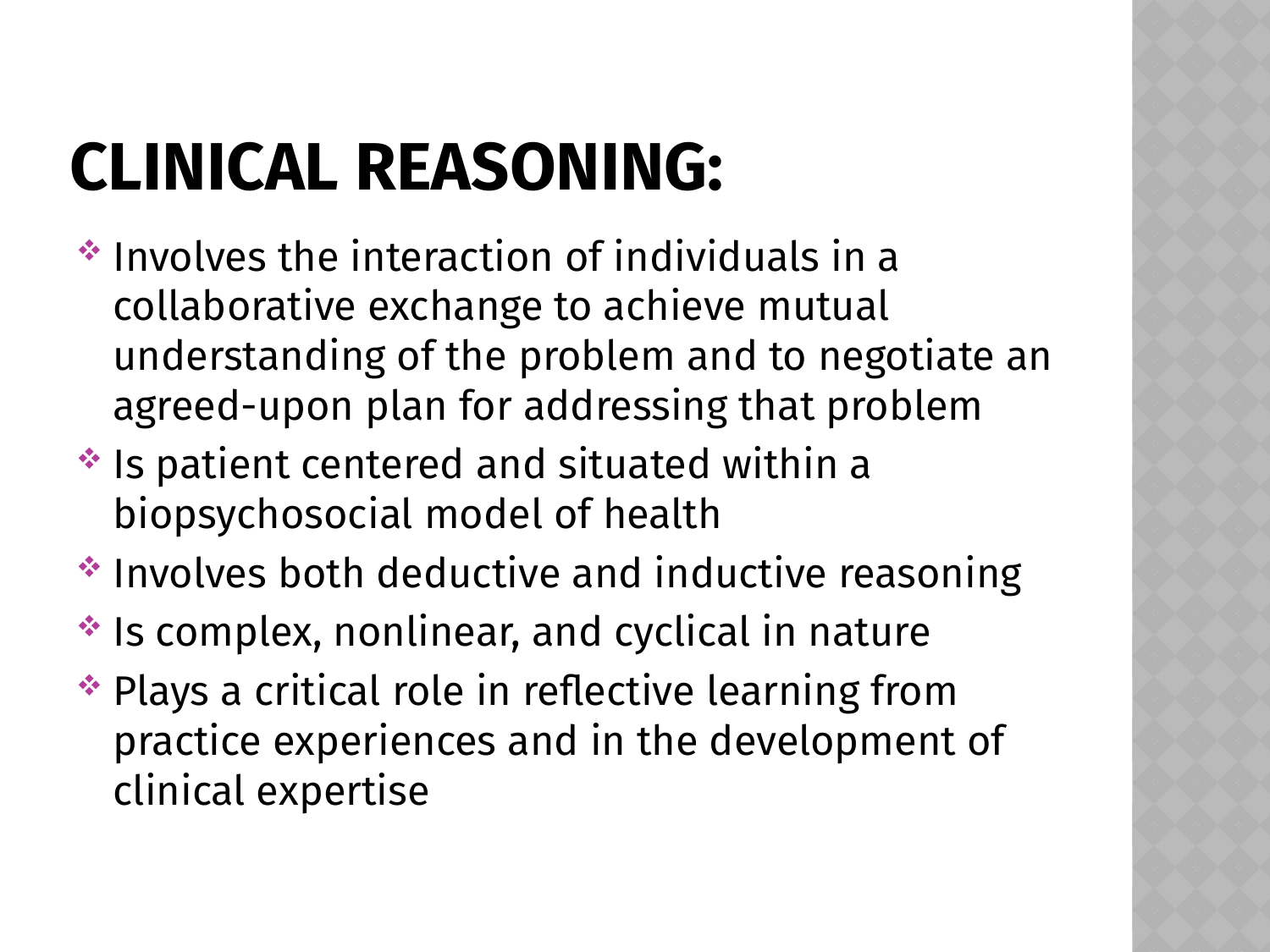

# Clinical Reasoning:
Involves the interaction of individuals in a collaborative exchange to achieve mutual understanding of the problem and to negotiate an agreed-upon plan for addressing that problem
Is patient centered and situated within a biopsychosocial model of health
Involves both deductive and inductive reasoning
Is complex, nonlinear, and cyclical in nature
Plays a critical role in reflective learning from practice experiences and in the development of clinical expertise